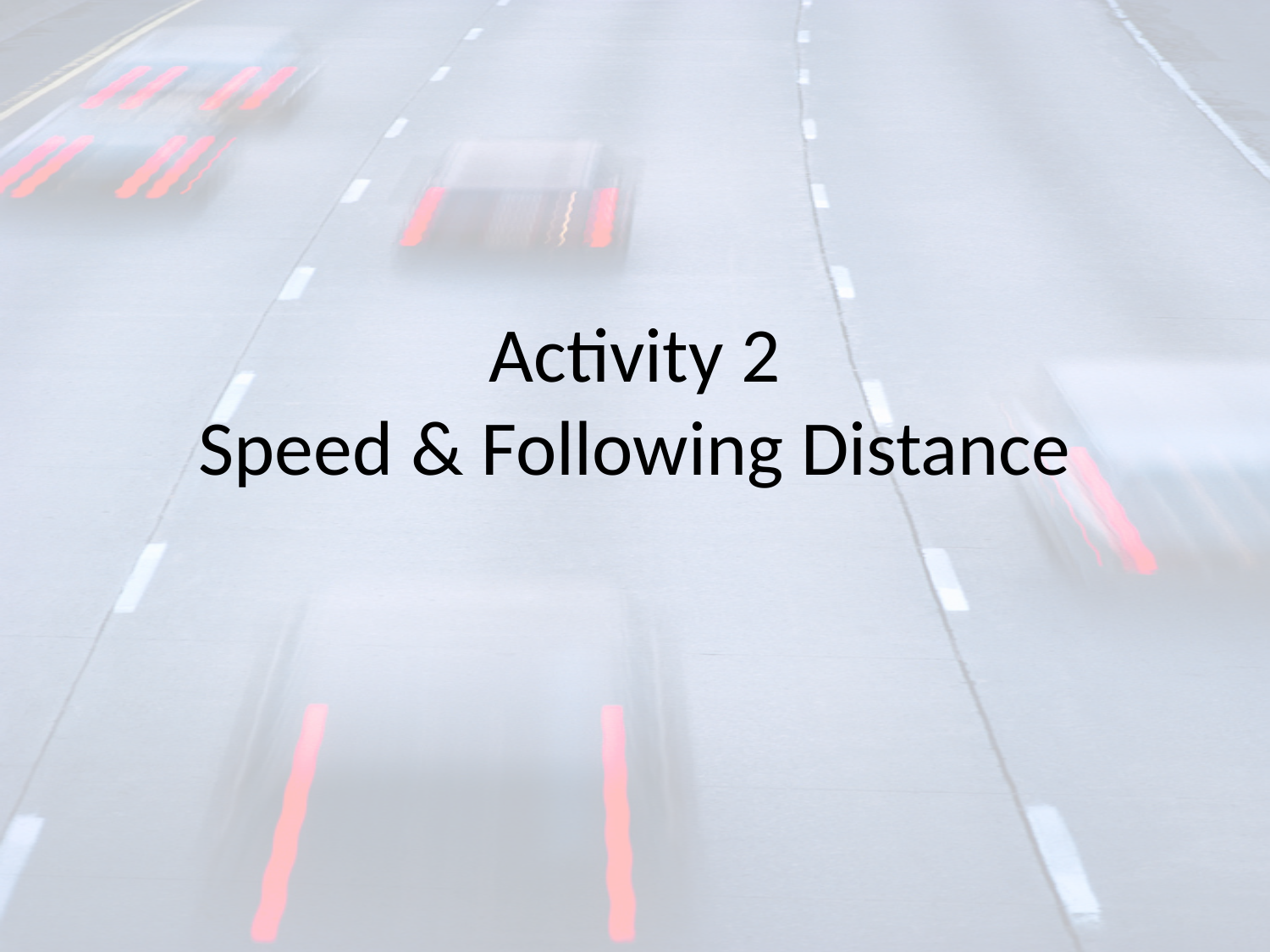

# Activity 2 Speed & Following Distance